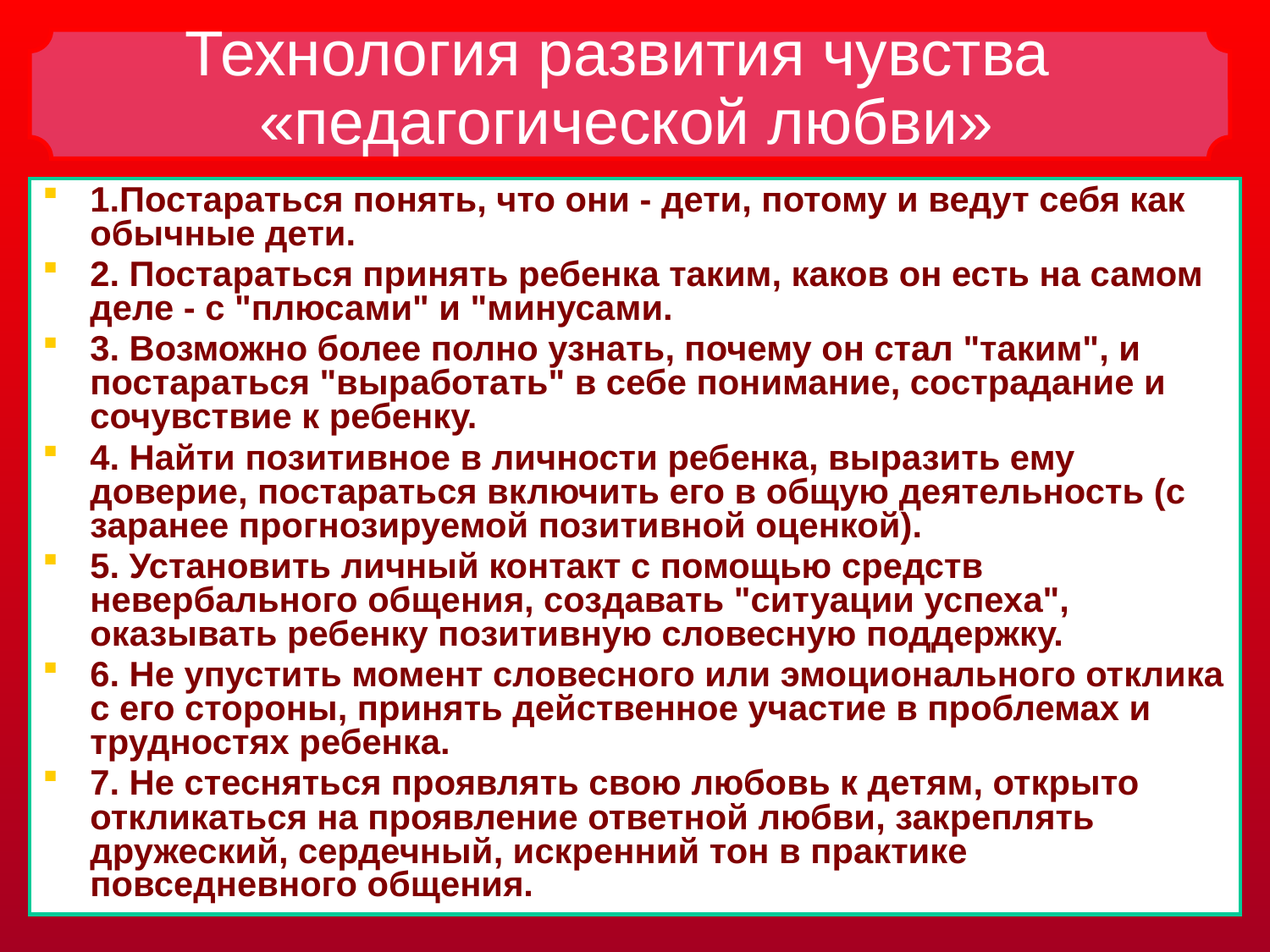

# Технология развития чувства «педагогической любви»
1.Постараться понять, что они - дети, потому и ведут себя как обычные дети.
2. Постараться принять ребенка таким, каков он есть на самом деле - с "плюсами" и "минусами.
3. Возможно более полно узнать, почему он стал "таким", и постараться "выработать" в себе понимание, сострадание и сочувствие к ребенку.
4. Найти позитивное в личности ребенка, выразить ему доверие, постараться включить его в общую деятельность (с заранее прогнозируемой позитивной оценкой).
5. Установить личный контакт с помощью средств невербального общения, создавать "ситуации успеха", оказывать ребенку позитивную словесную поддержку.
6. Не упустить момент словесного или эмоционального отклика с его стороны, принять действенное участие в проблемах и трудностях ребенка.
7. Не стесняться проявлять свою любовь к детям, открыто откликаться на проявление ответной любви, закреплять дружеский, сердечный, искренний тон в практике повседневного общения.